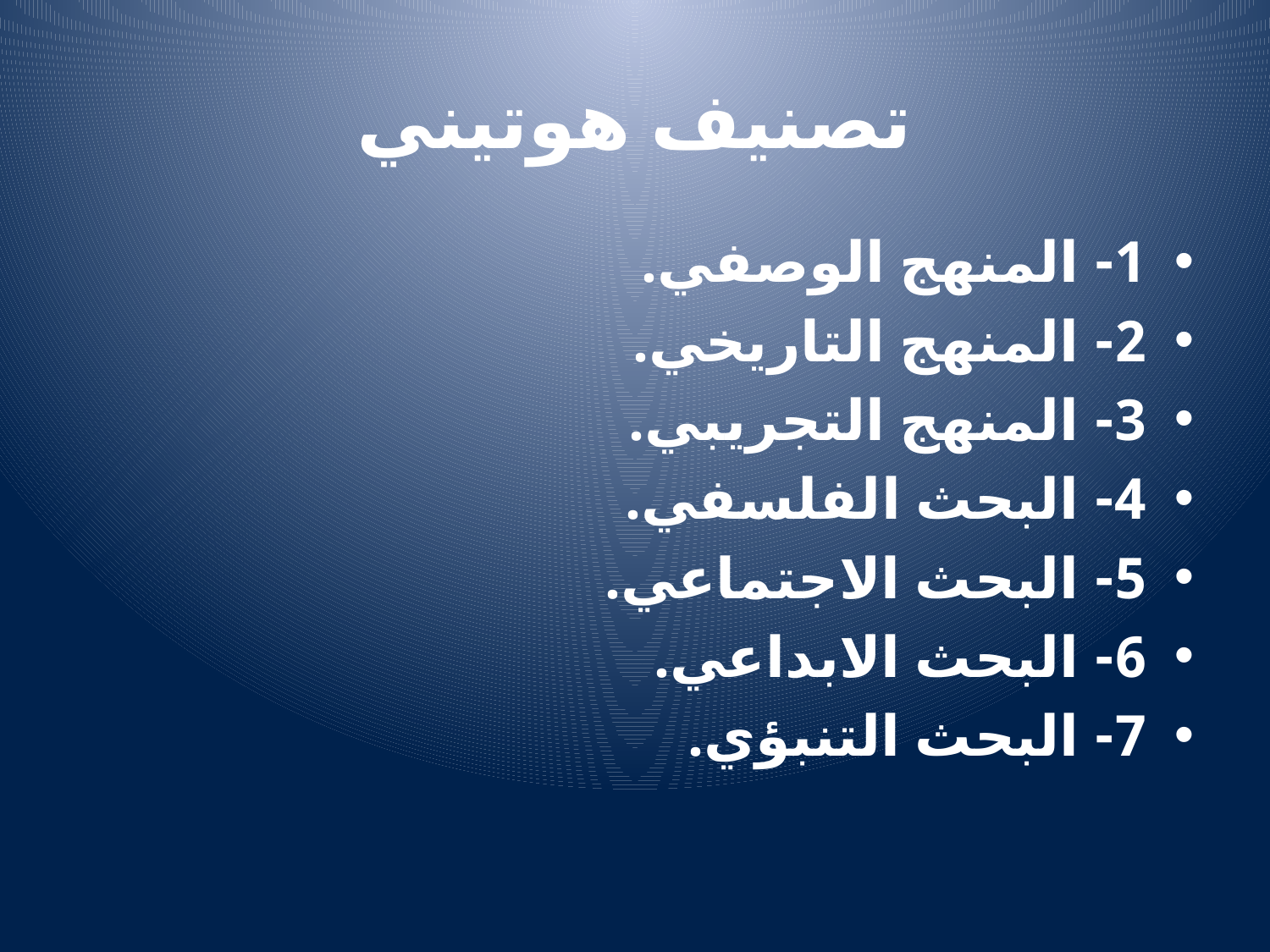

# تصنيف هوتيني
1- المنهج الوصفي.
2- المنهج التاريخي.
3- المنهج التجريبي.
4- البحث الفلسفي.
5- البحث الاجتماعي.
6- البحث الابداعي.
7- البحث التنبؤي.